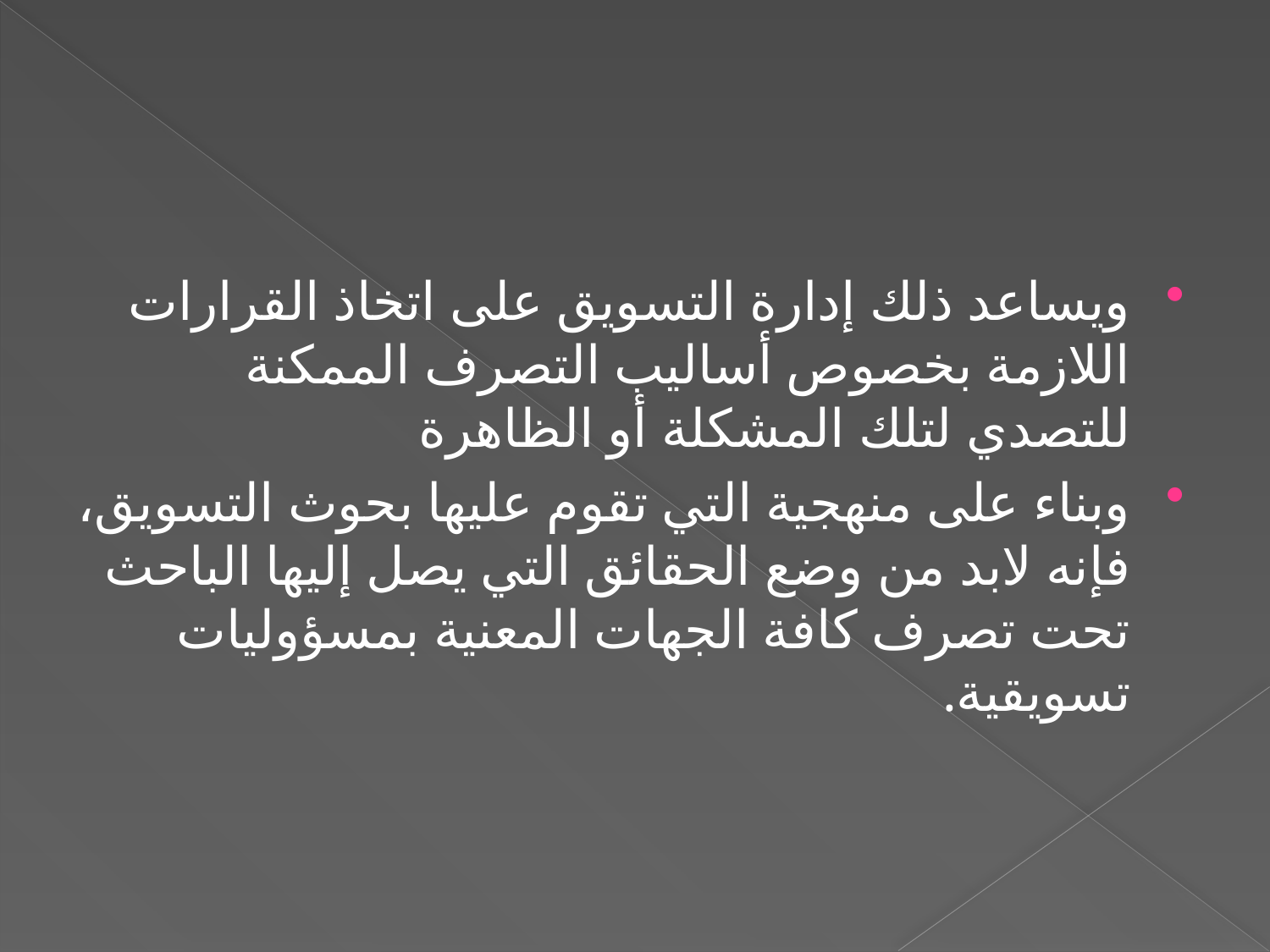

#
ويساعد ذلك إدارة التسويق على اتخاذ القرارات اللازمة بخصوص أساليب التصرف الممكنة للتصدي لتلك المشكلة أو الظاهرة
وبناء على منهجية التي تقوم عليها بحوث التسويق، فإنه لابد من وضع الحقائق التي يصل إليها الباحث تحت تصرف كافة الجهات المعنية بمسؤوليات تسويقية.